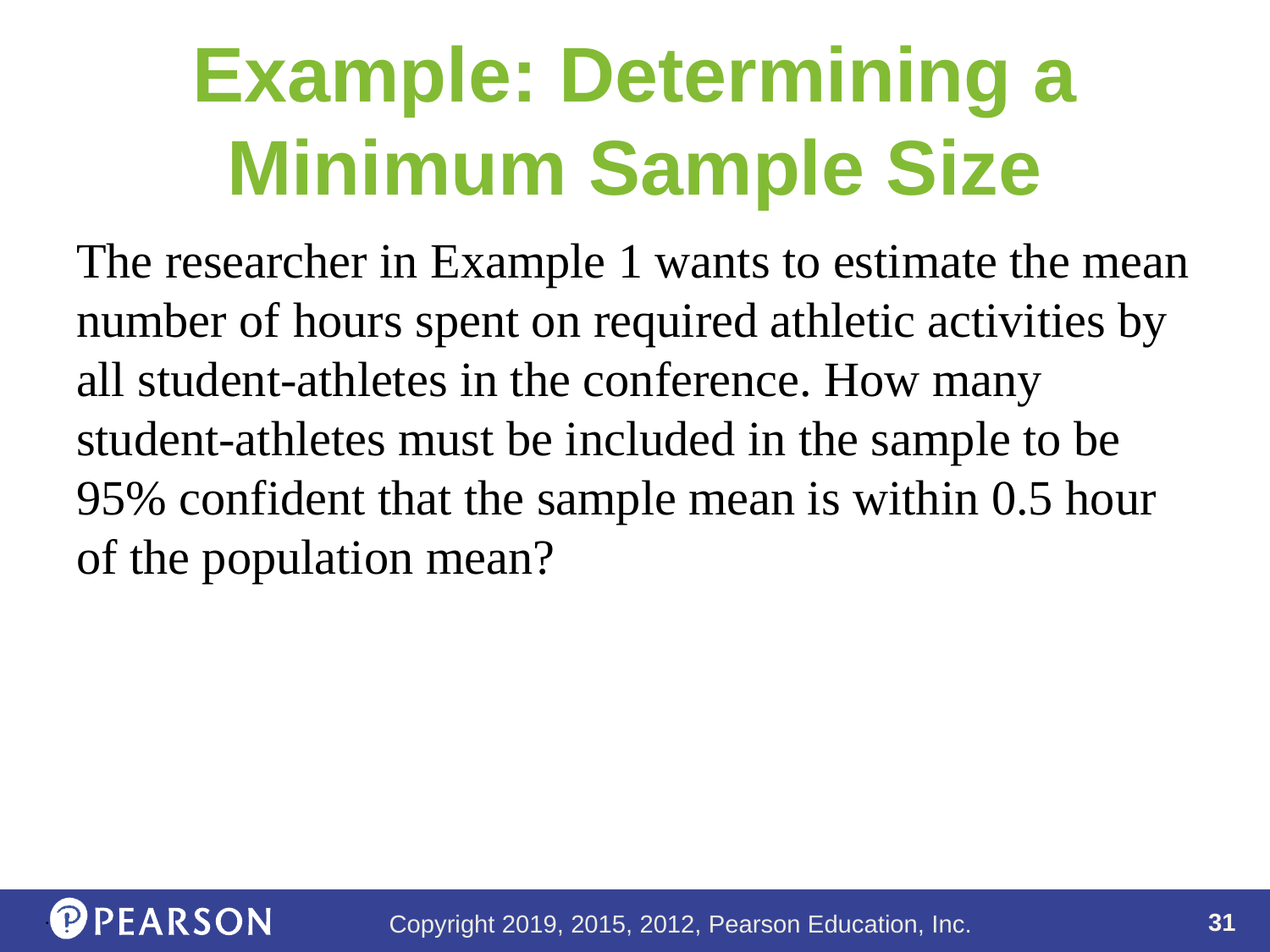

# Example: Determining a Minimum Sample Size
The researcher in Example 1 wants to estimate the mean number of hours spent on required athletic activities by all student-athletes in the conference. How many student-athletes must be included in the sample to be 95% confident that the sample mean is within 0.5 hour of the population mean?
.